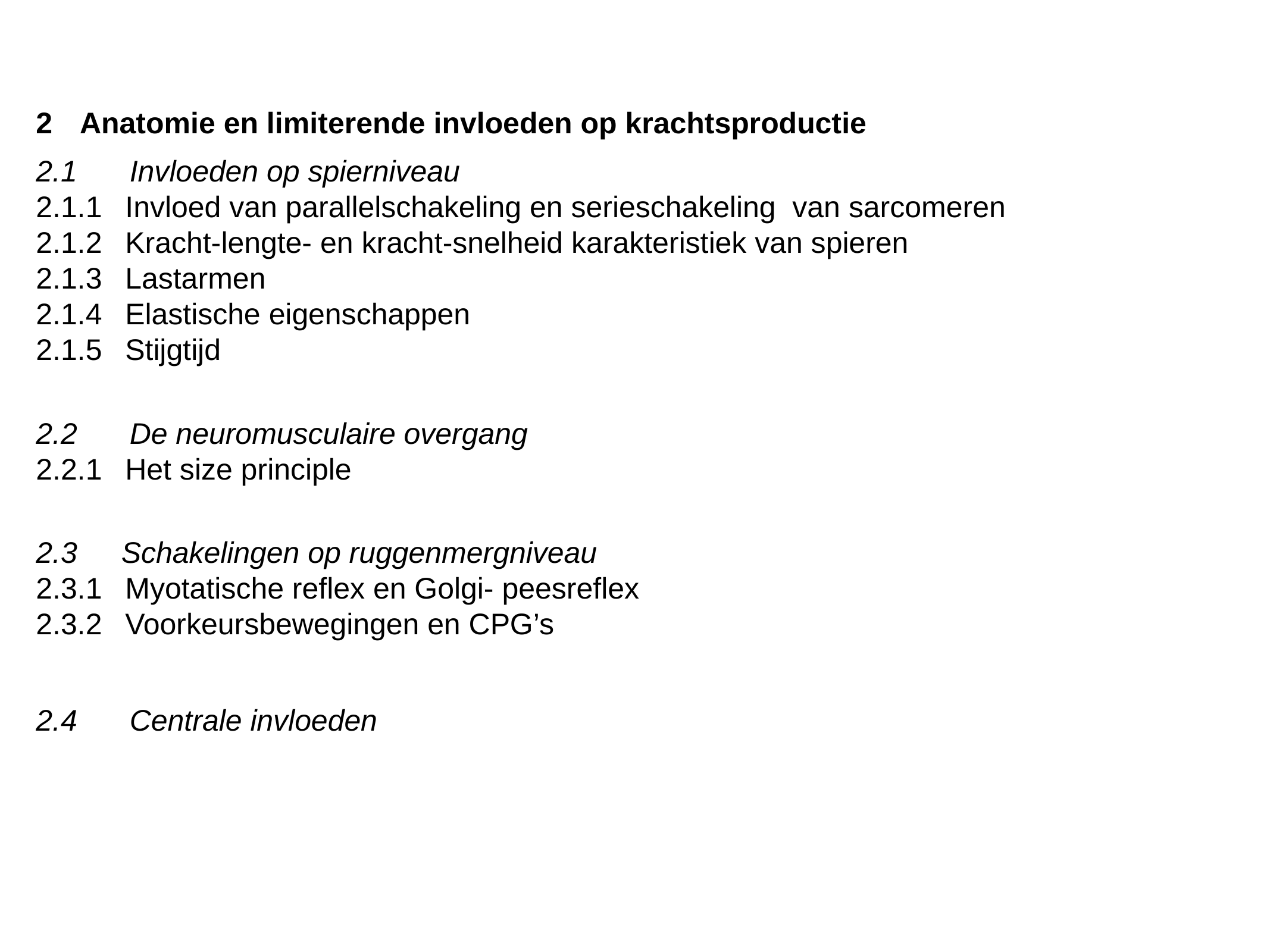

2	Anatomie en limiterende invloeden op krachtsproductie
2.1	      Invloeden op spierniveau
2.1.1	Invloed van parallelschakeling en serieschakeling  van sarcomeren
2.1.2	Kracht-lengte- en kracht-snelheid karakteristiek van spieren
2.1.3	Lastarmen
2.1.4	Elastische eigenschappen
2.1.5	Stijgtijd

2.2	      De neuromusculaire overgang
2.2.1	Het size principle

2.3	     Schakelingen op ruggenmergniveau
2.3.1	Myotatische reflex en Golgi- peesreflex
2.3.2	Voorkeursbewegingen en CPG’s

2.4	      Centrale invloeden